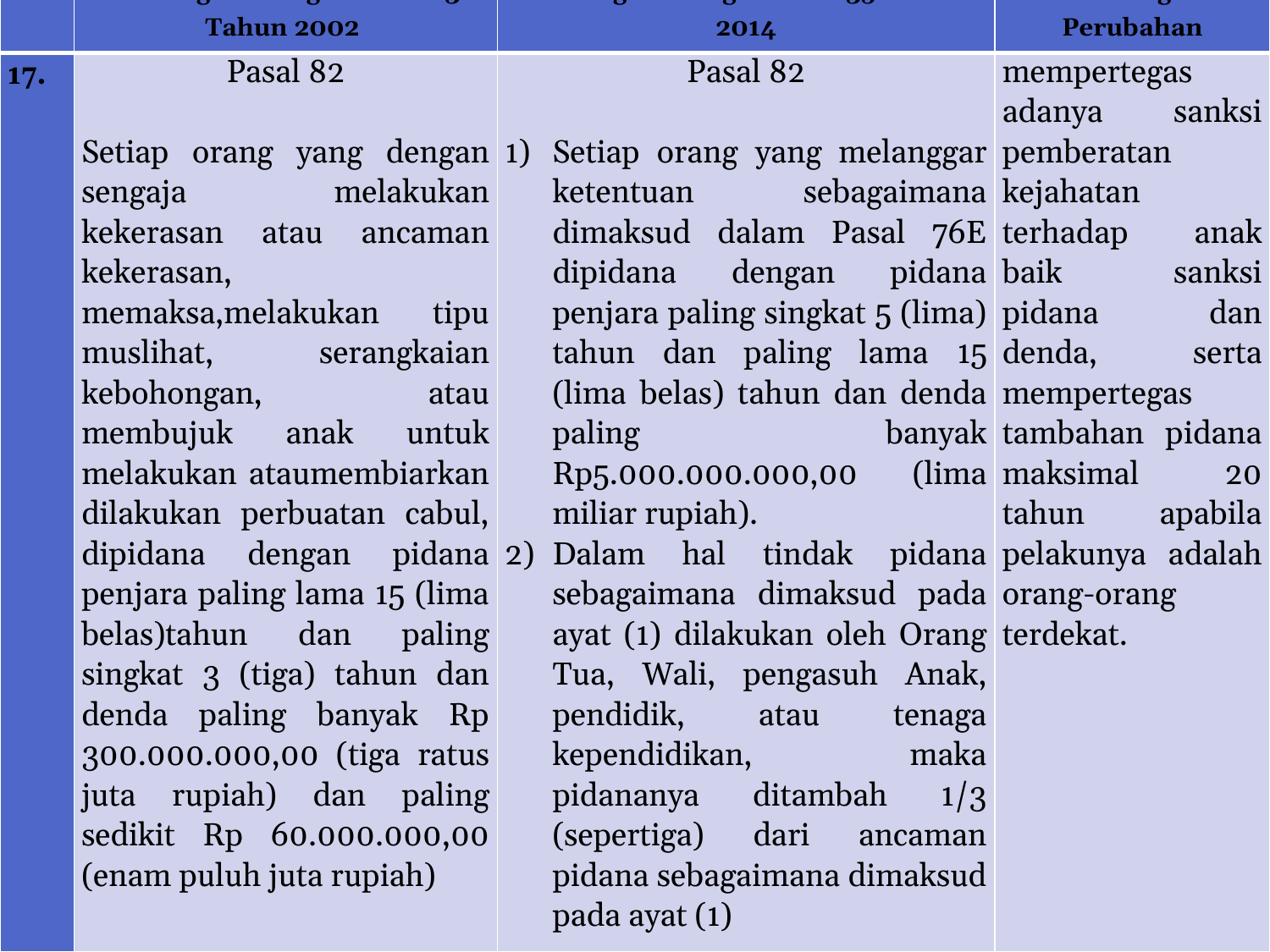

| No. | Undang-Undang Nomor 23 Tahun 2002 | Undang-Undang Nomor 35 Tahun 2014 | Keterangan Perubahan |
| --- | --- | --- | --- |
| 17. | Pasal 82 Setiap orang yang dengan sengaja melakukan kekerasan atau ancaman kekerasan, memaksa,melakukan tipu muslihat, serangkaian kebohongan, atau membujuk anak untuk melakukan ataumembiarkan dilakukan perbuatan cabul, dipidana dengan pidana penjara paling lama 15 (lima belas)tahun dan paling singkat 3 (tiga) tahun dan denda paling banyak Rp 300.000.000,00 (tiga ratus juta rupiah) dan paling sedikit Rp 60.000.000,00 (enam puluh juta rupiah) | Pasal 82 Setiap orang yang melanggar ketentuan sebagaimana dimaksud dalam Pasal 76E dipidana dengan pidana penjara paling singkat 5 (lima) tahun dan paling lama 15 (lima belas) tahun dan denda paling banyak Rp5.000.000.000,00 (lima miliar rupiah). Dalam hal tindak pidana sebagaimana dimaksud pada ayat (1) dilakukan oleh Orang Tua, Wali, pengasuh Anak, pendidik, atau tenaga kependidikan, maka pidananya ditambah 1/3 (sepertiga) dari ancaman pidana sebagaimana dimaksud pada ayat (1) | mempertegas adanya sanksi pemberatan kejahatan terhadap anak baik sanksi pidana dan denda, serta mempertegas tambahan pidana maksimal 20 tahun apabila pelakunya adalah orang-orang terdekat. |